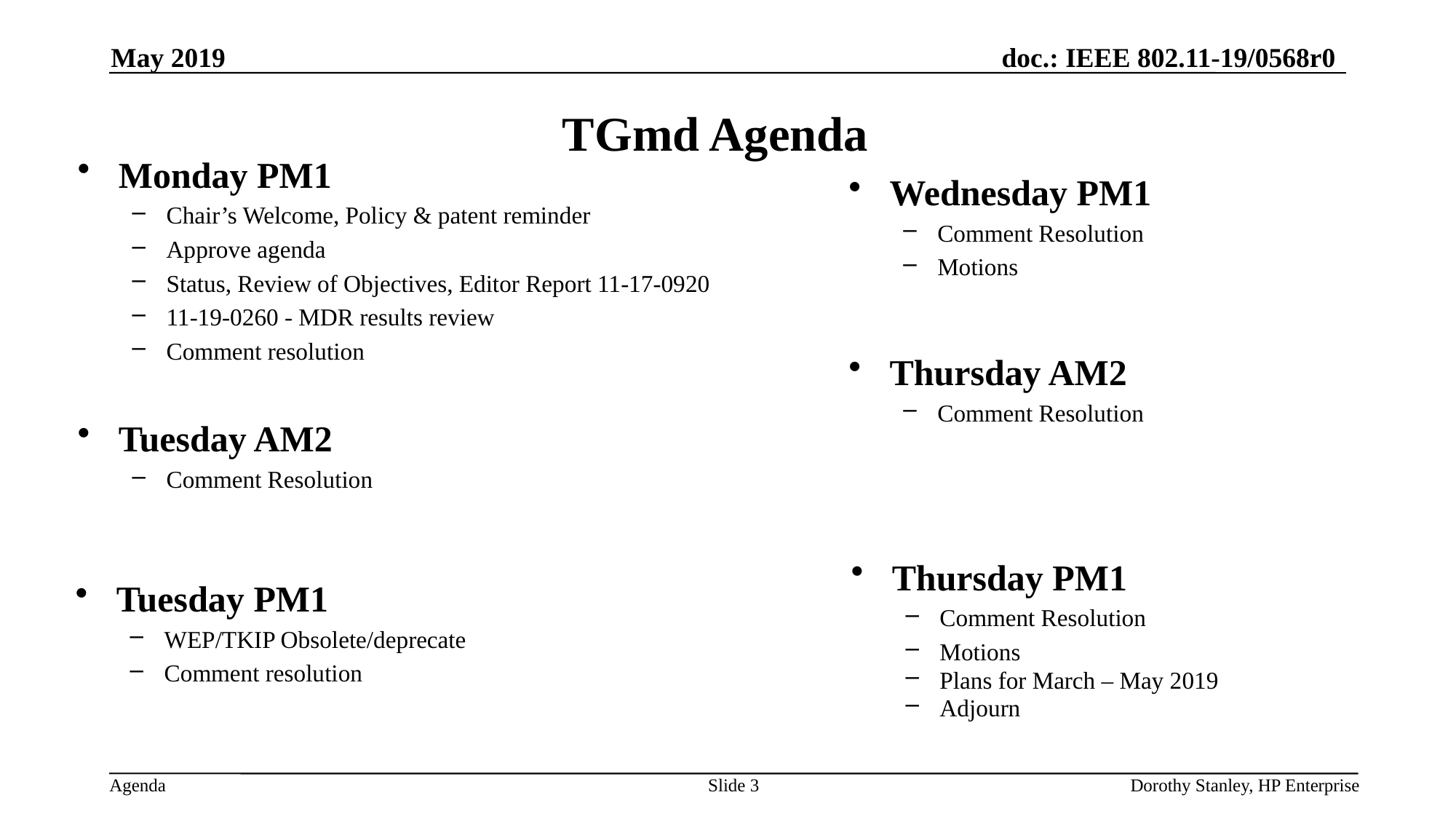

May 2019
# TGmd Agenda
Monday PM1
Chair’s Welcome, Policy & patent reminder
Approve agenda
Status, Review of Objectives, Editor Report 11-17-0920
11-19-0260 - MDR results review
Comment resolution
Wednesday PM1
Comment Resolution
Motions

Thursday AM2
Comment Resolution

Tuesday AM2
Comment Resolution

Thursday PM1
Comment Resolution
Motions
Plans for March – May 2019
Adjourn

Tuesday PM1
WEP/TKIP Obsolete/deprecate
Comment resolution

Slide 3
Dorothy Stanley, HP Enterprise